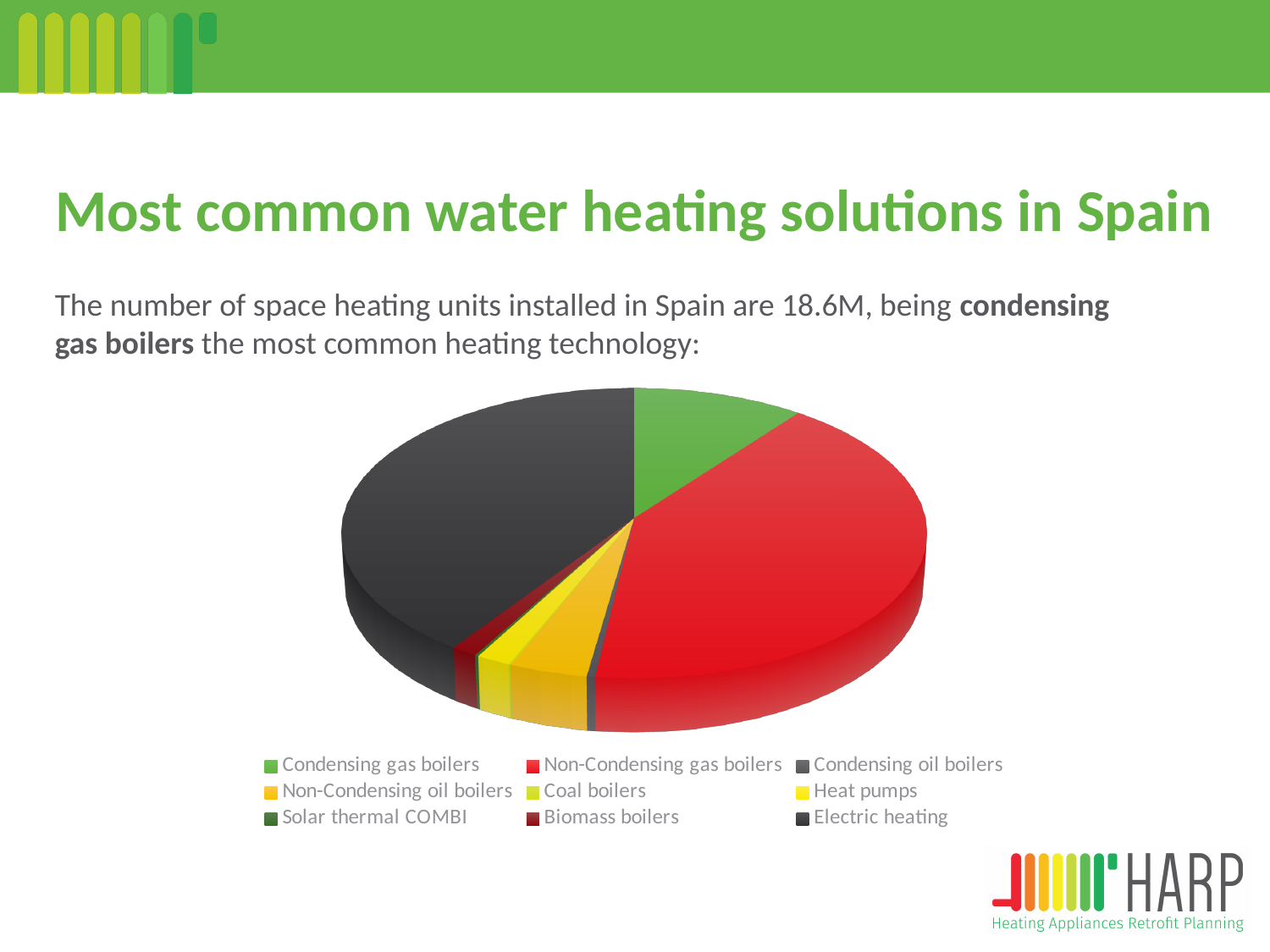

Most common water heating solutions in Spain
The number of space heating units installed in Spain are 18.6M, being condensing gas boilers the most common heating technology:

[unsupported chart]